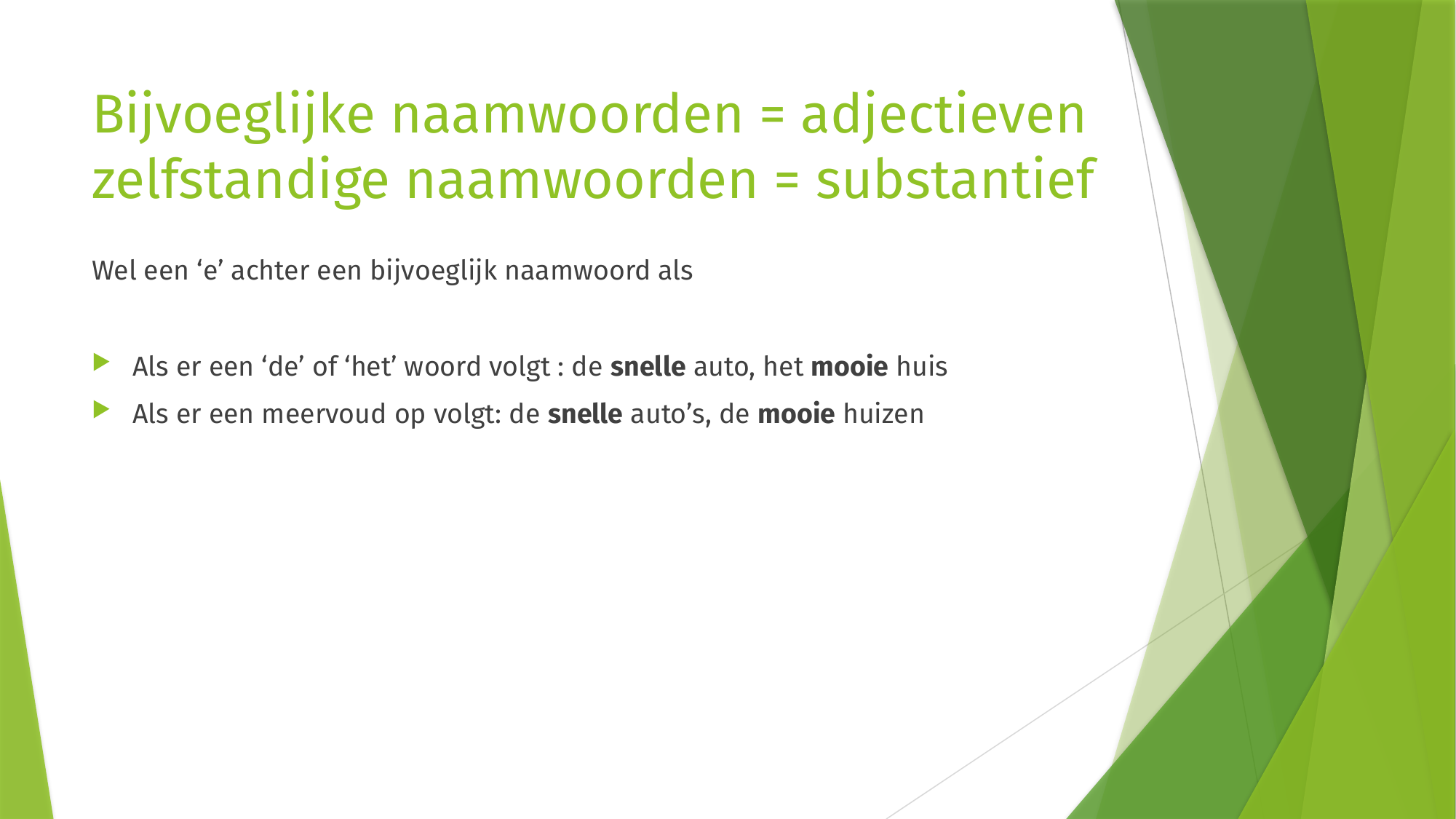

# Bijvoeglijke naamwoorden = adjectieven zelfstandige naamwoorden = substantief
Wel een ‘e’ achter een bijvoeglijk naamwoord als

Als er een ‘de’ of ‘het’ woord volgt : de snelle auto, het mooie huis
Als er een meervoud op volgt: de snelle auto’s, de mooie huizen